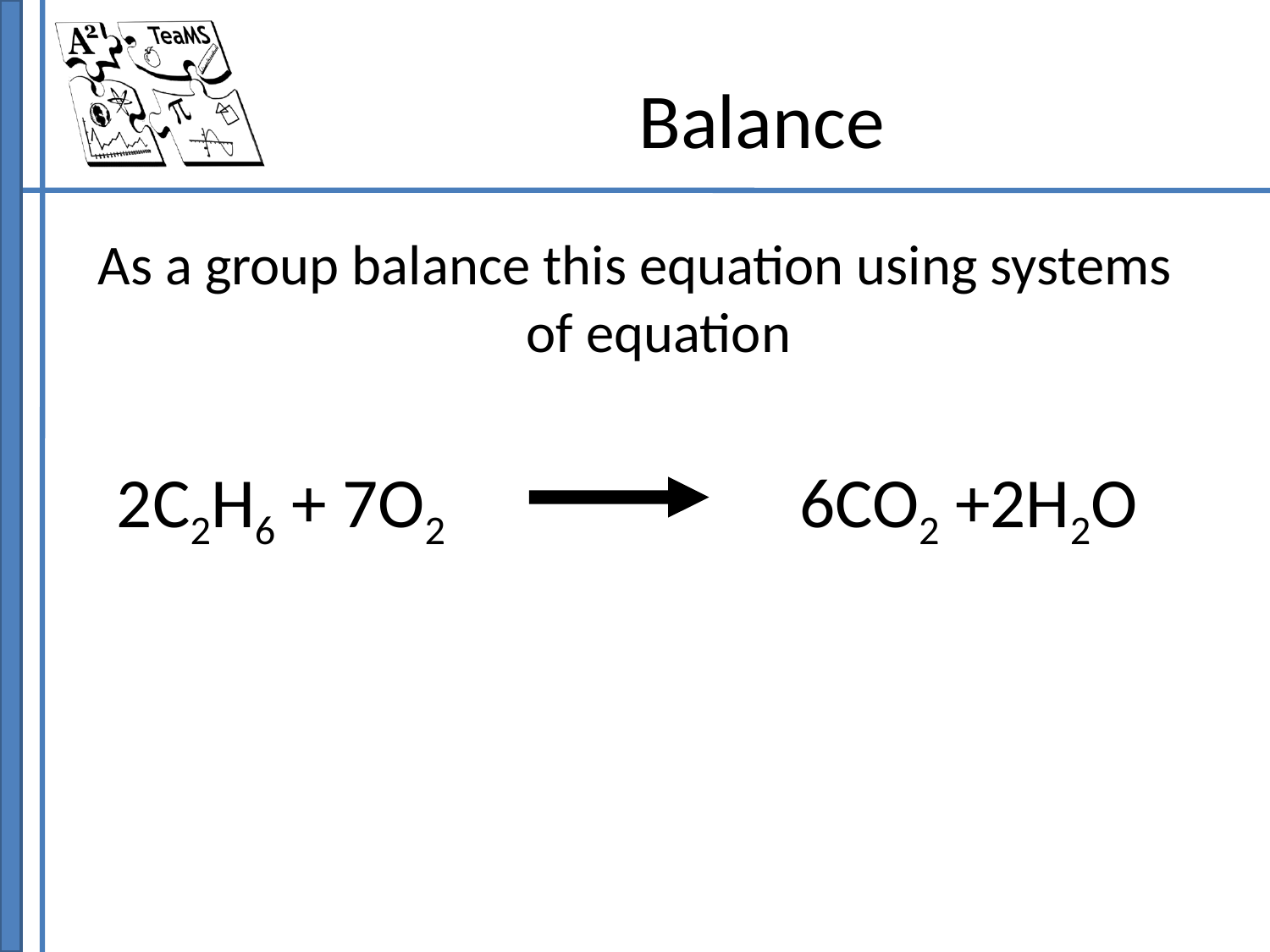

# Balance
As a group balance this equation using systems of equation

2C2H6 + 7O2  			6CO2 +2H2O